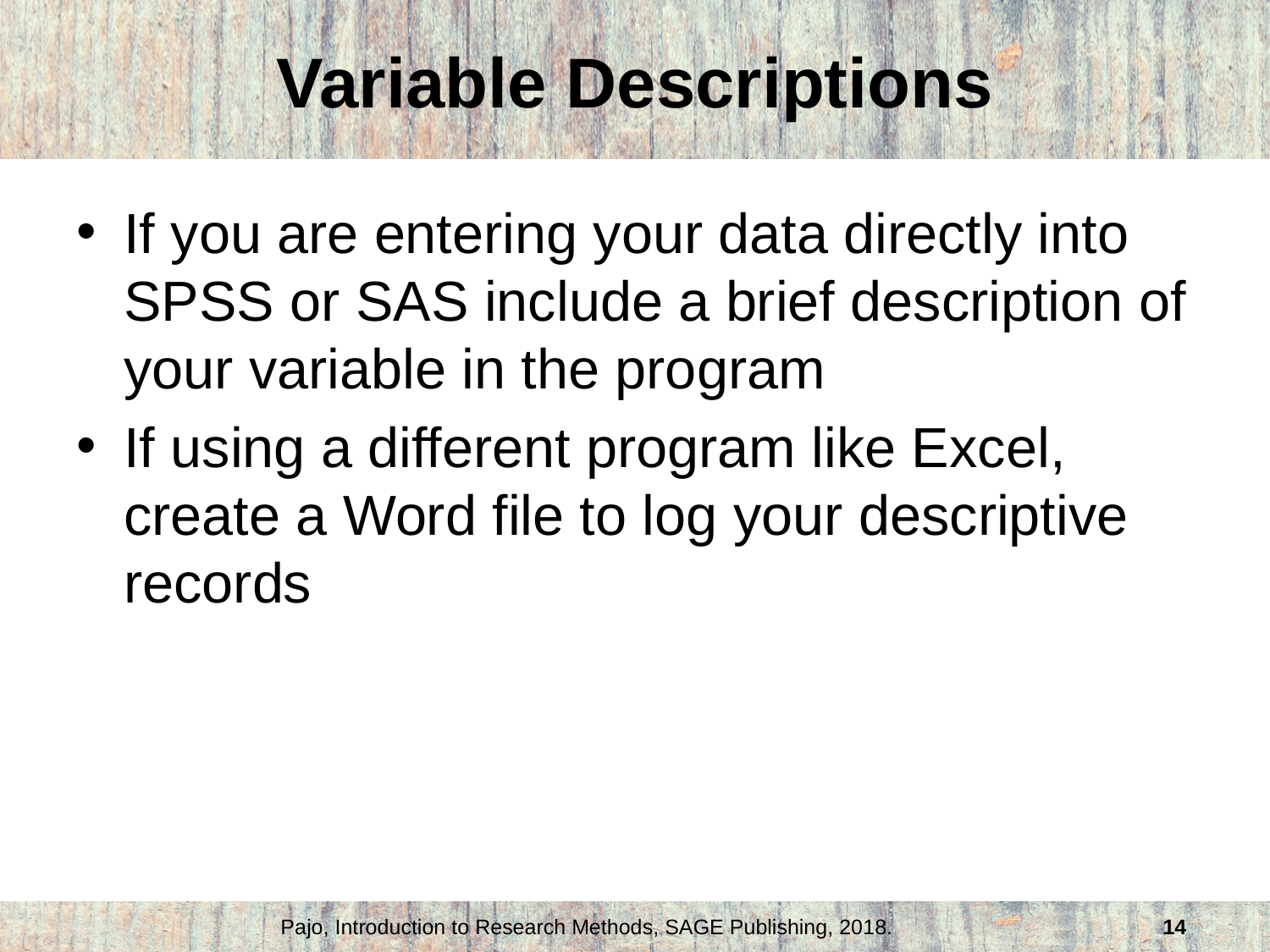

# Variable Descriptions
If you are entering your data directly into SPSS or SAS include a brief description of your variable in the program
If using a different program like Excel, create a Word file to log your descriptive records
Pajo, Introduction to Research Methods, SAGE Publishing, 2018.
14